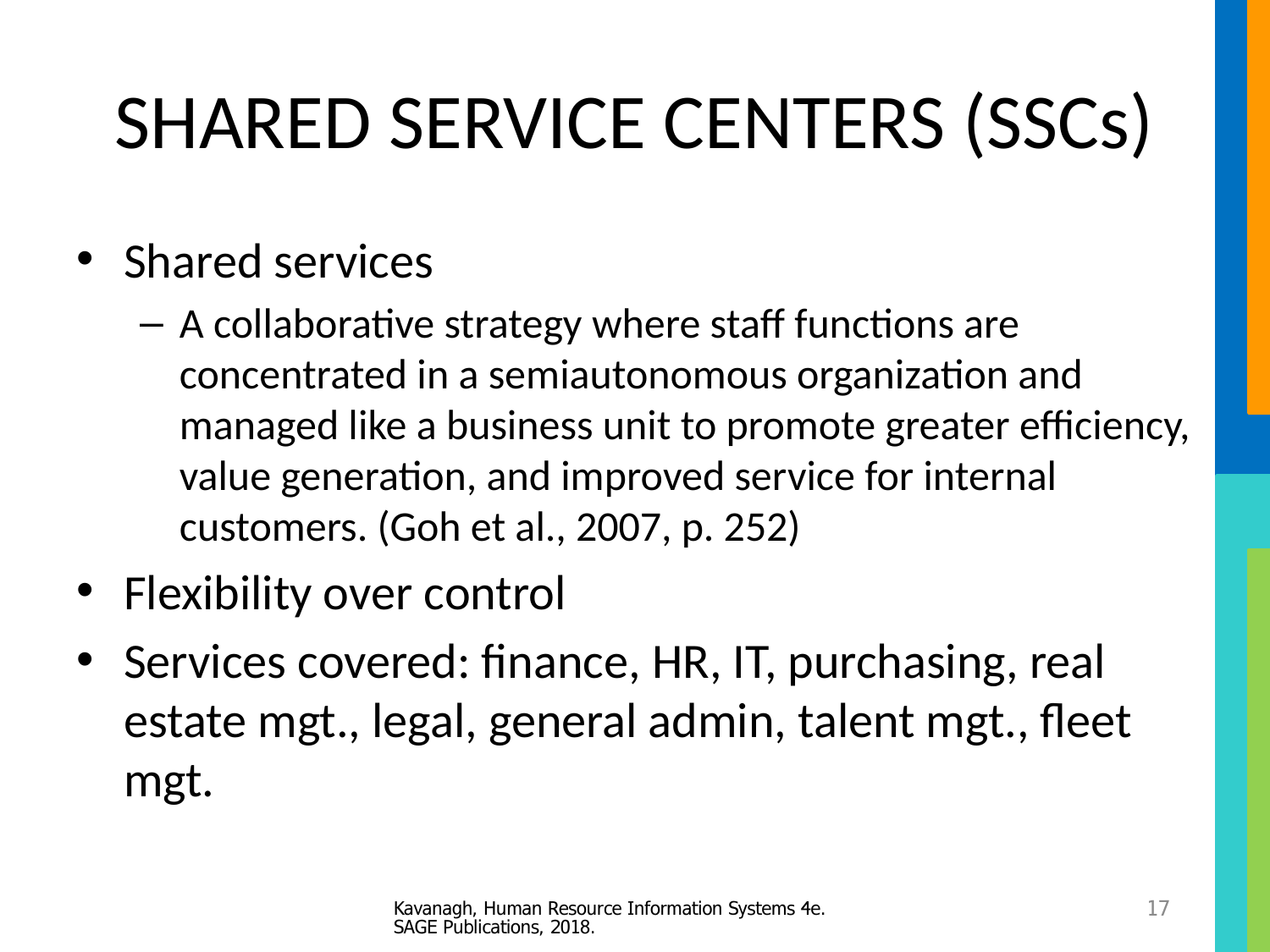

# SHARED SERVICE CENTERS (SSCs)
Shared services
A collaborative strategy where staff functions are concentrated in a semiautonomous organization and managed like a business unit to promote greater efficiency, value generation, and improved service for internal customers. (Goh et al., 2007, p. 252)
Flexibility over control
Services covered: finance, HR, IT, purchasing, real estate mgt., legal, general admin, talent mgt., fleet mgt.

Kavanagh, Human Resource Information Systems 4e. SAGE Publications, 2018.
17